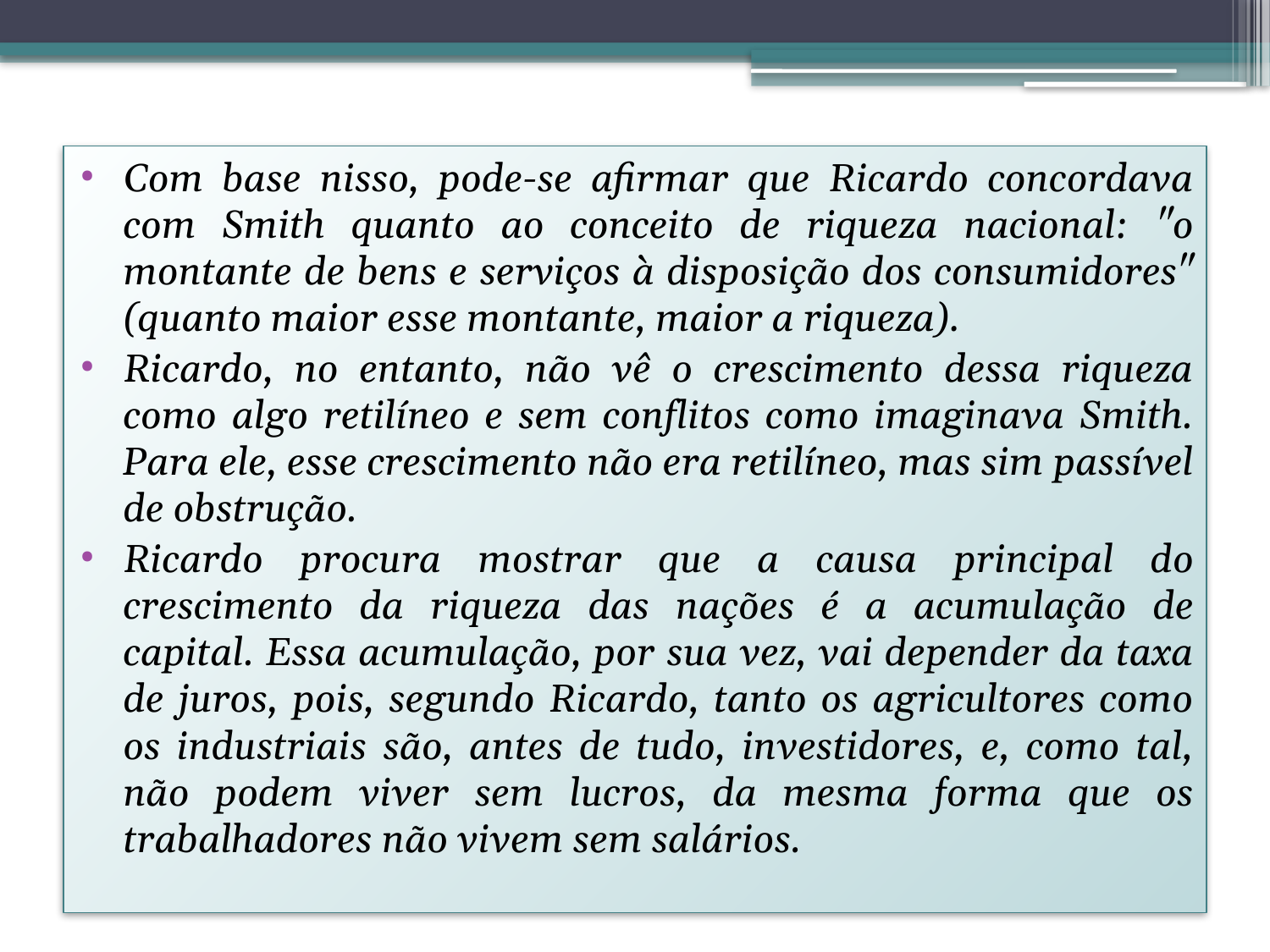

Com base nisso, pode-se afirmar que Ricardo concordava com Smith quanto ao conceito de riqueza nacional: "o montante de bens e serviços à disposição dos consumidores" (quanto maior esse montante, maior a riqueza).
Ricardo, no entanto, não vê o crescimento dessa riqueza como algo retilíneo e sem conflitos como imaginava Smith. Para ele, esse crescimento não era retilíneo, mas sim passível de obstrução.
Ricardo procura mostrar que a causa principal do crescimento da riqueza das nações é a acumulação de capital. Essa acumulação, por sua vez, vai depender da taxa de juros, pois, segundo Ricardo, tanto os agricultores como os industriais são, antes de tudo, investidores, e, como tal, não podem viver sem lucros, da mesma forma que os trabalhadores não vivem sem salários.